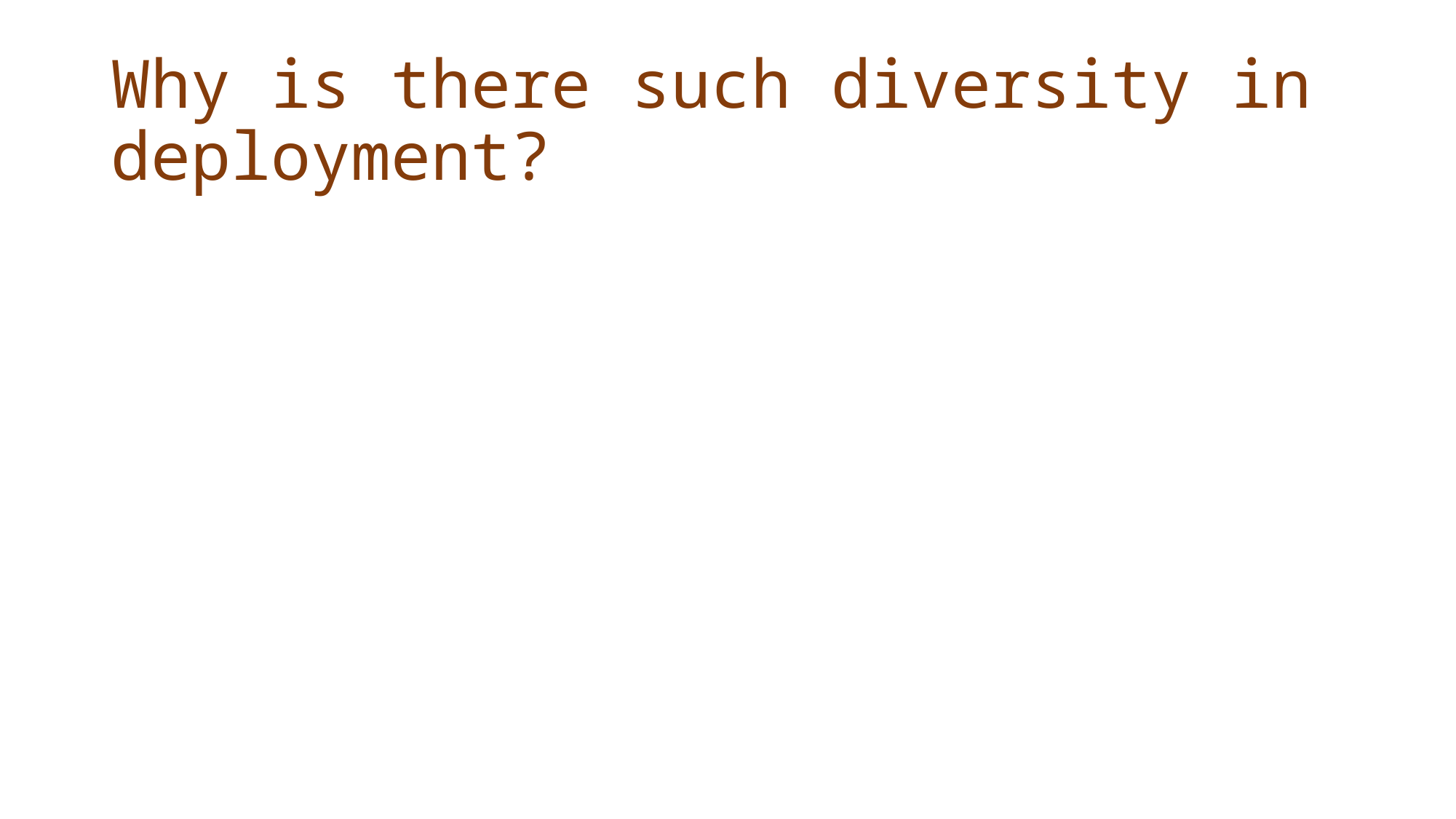

# Why is there such diversity in deployment?